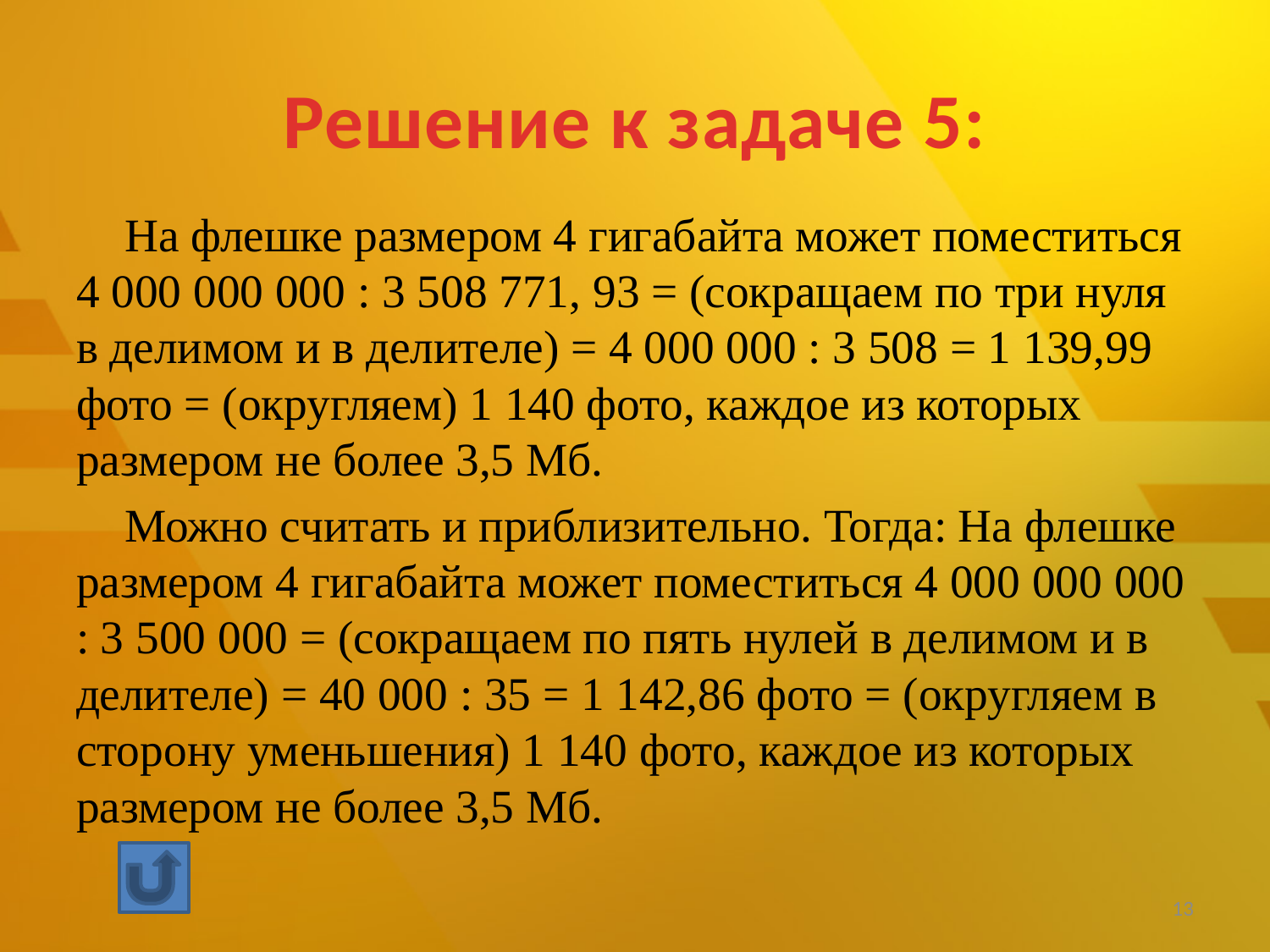

# Решение к задаче 5:
На флешке размером 4 гигабайта может поместиться 4 000 000 000 : 3 508 771, 93 = (сокращаем по три нуля в делимом и в делителе) = 4 000 000 : 3 508 = 1 139,99 фото = (округляем) 1 140 фото, каждое из которых размером не более 3,5 Мб.
Можно считать и приблизительно. Тогда: На флешке размером 4 гигабайта может поместиться 4 000 000 000 : 3 500 000 = (сокращаем по пять нулей в делимом и в делителе) = 40 000 : 35 = 1 142,86 фото = (округляем в сторону уменьшения) 1 140 фото, каждое из которых размером не более 3,5 Мб.

13